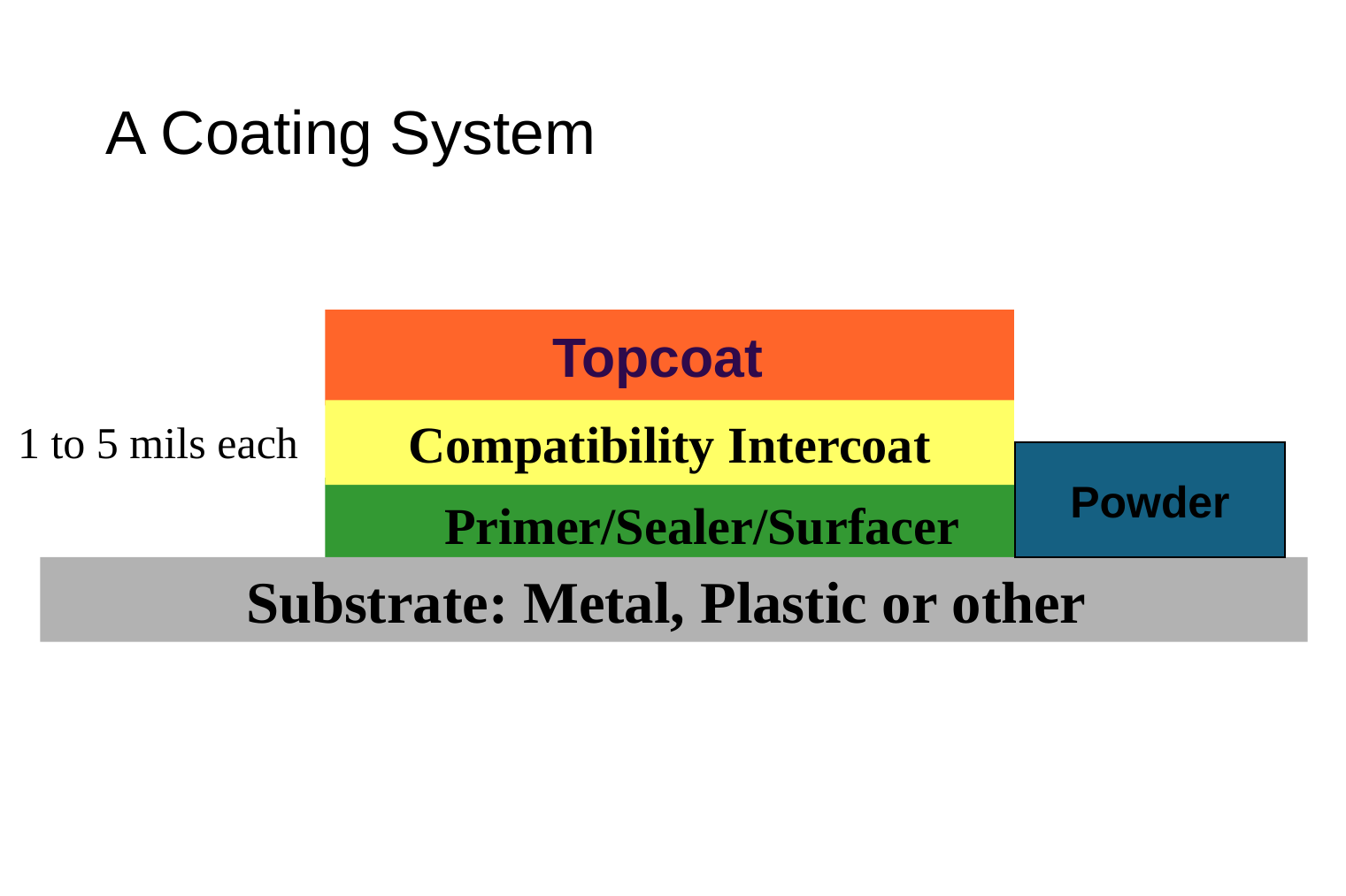

# A Coating System

Topcoat
Compatibility Intercoat
1 to 5 mils each
Powder

Primer/Sealer/Surfacer
Substrate: Metal, Plastic or other